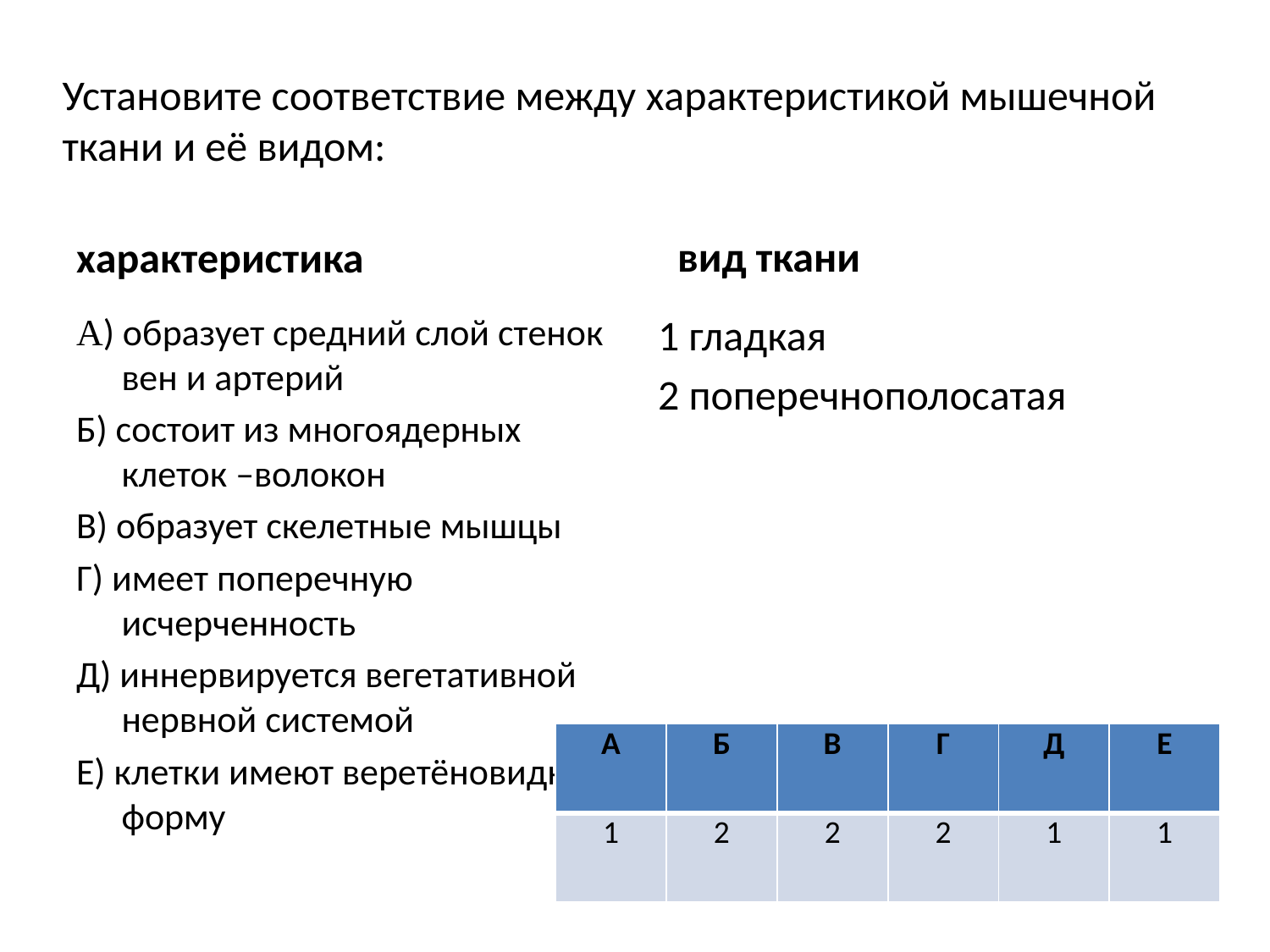

# Установите соответствие между характеристикой мышечной ткани и её видом:
вид ткани
характеристика
А) образует средний слой стенок вен и артерий
Б) состоит из многоядерных клеток –волокон
В) образует скелетные мышцы
Г) имеет поперечную исчерченность
Д) иннервируется вегетативной нервной системой
Е) клетки имеют веретёновидную форму
1 гладкая
2 поперечнополосатая
| А | Б | В | Г | Д | Е |
| --- | --- | --- | --- | --- | --- |
| 1 | 2 | 2 | 2 | 1 | 1 |